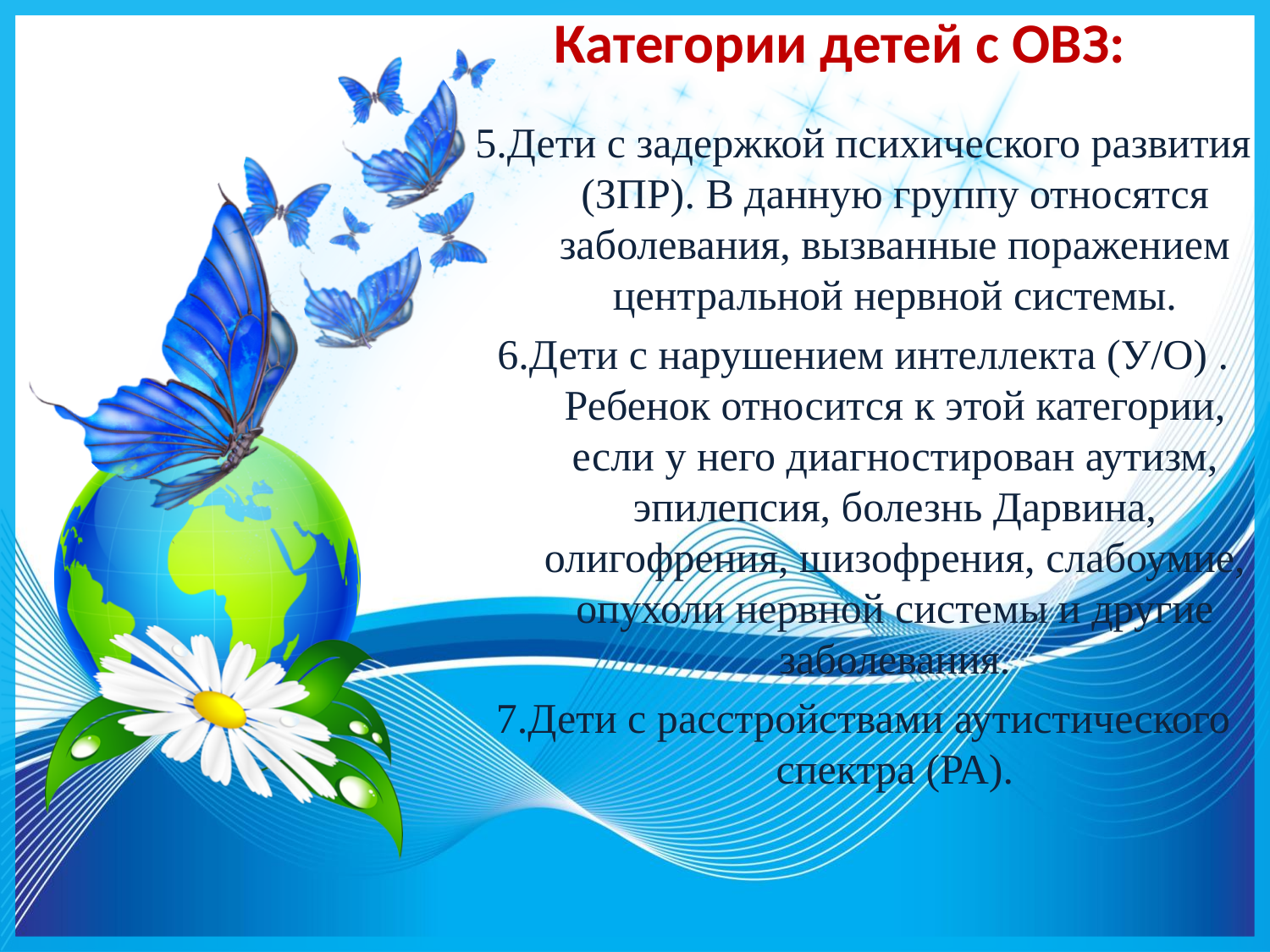

# Категории детей с ОВЗ:
5.Дети с задержкой психического развития (ЗПР). В данную группу относятся заболевания, вызванные поражением центральной нервной системы.
6.Дети с нарушением интеллекта (У/О) . Ребенок относится к этой категории, если у него диагностирован аутизм, эпилепсия, болезнь Дарвина, олигофрения, шизофрения, слабоумие, опухоли нервной системы и другие заболевания.
7.Дети с расстройствами аутистического спектра (РА).